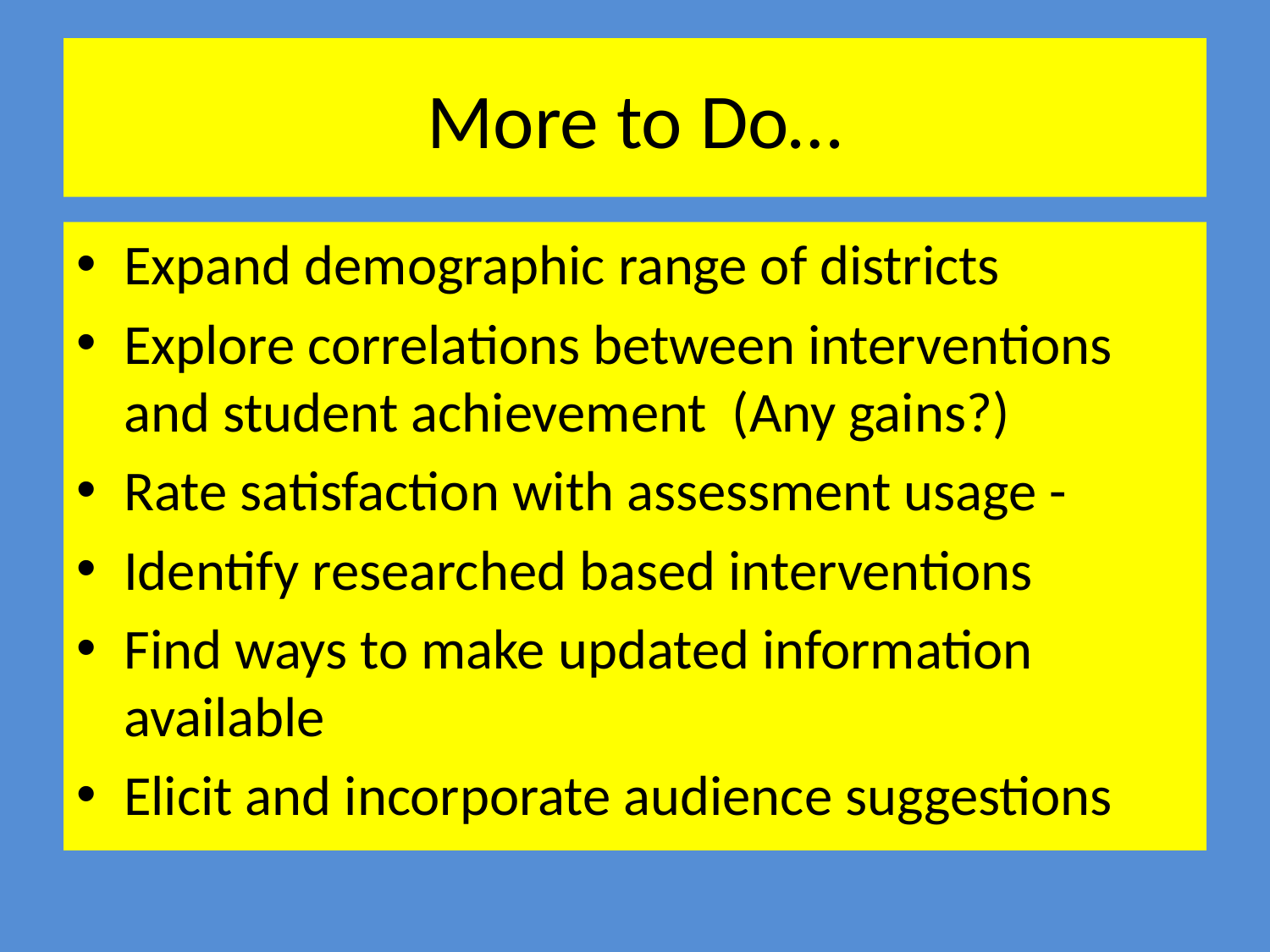

# More to Do…
Expand demographic range of districts
Explore correlations between interventions and student achievement  (Any gains?)
Rate satisfaction with assessment usage -
Identify researched based interventions
Find ways to make updated information available
Elicit and incorporate audience suggestions